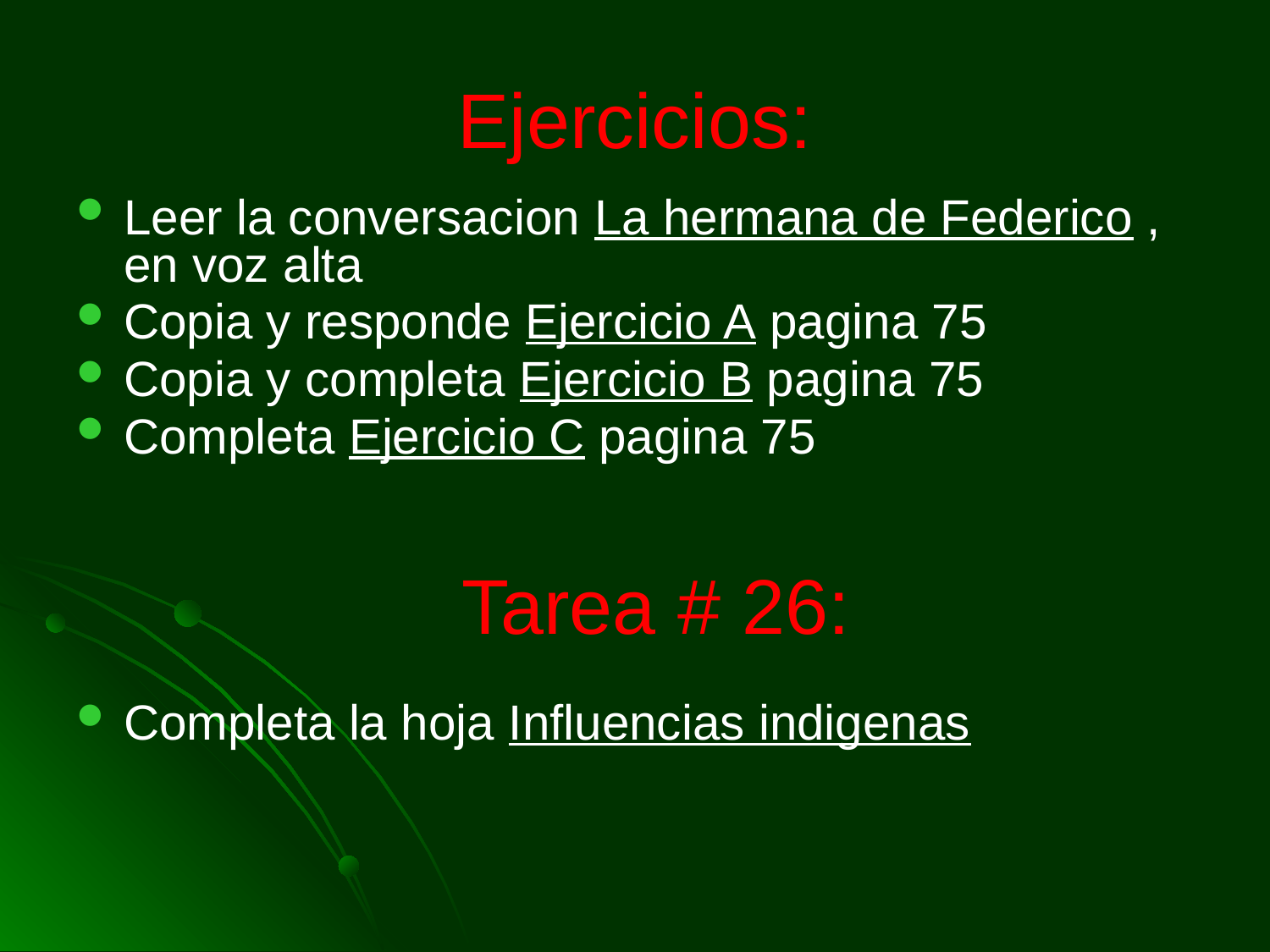

# Ejercicios:
Leer la conversacion La hermana de Federico , en voz alta
Copia y responde Ejercicio A pagina 75
Copia y completa Ejercicio B pagina 75
Completa Ejercicio C pagina 75

Completa la hoja Influencias indigenas
Tarea # 26: